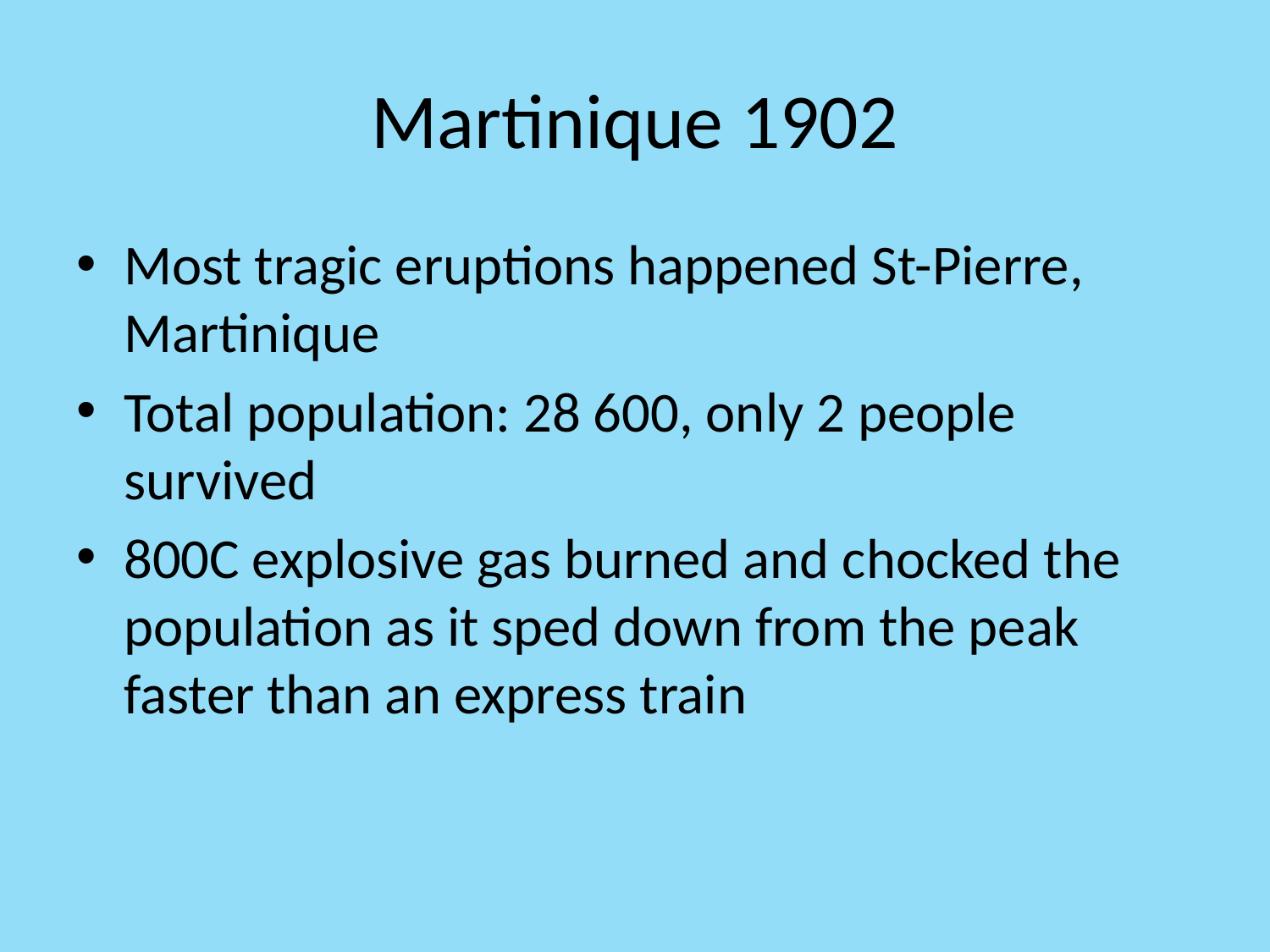

# Martinique 1902
Most tragic eruptions happened St-Pierre, Martinique
Total population: 28 600, only 2 people survived
800C explosive gas burned and chocked the population as it sped down from the peak faster than an express train